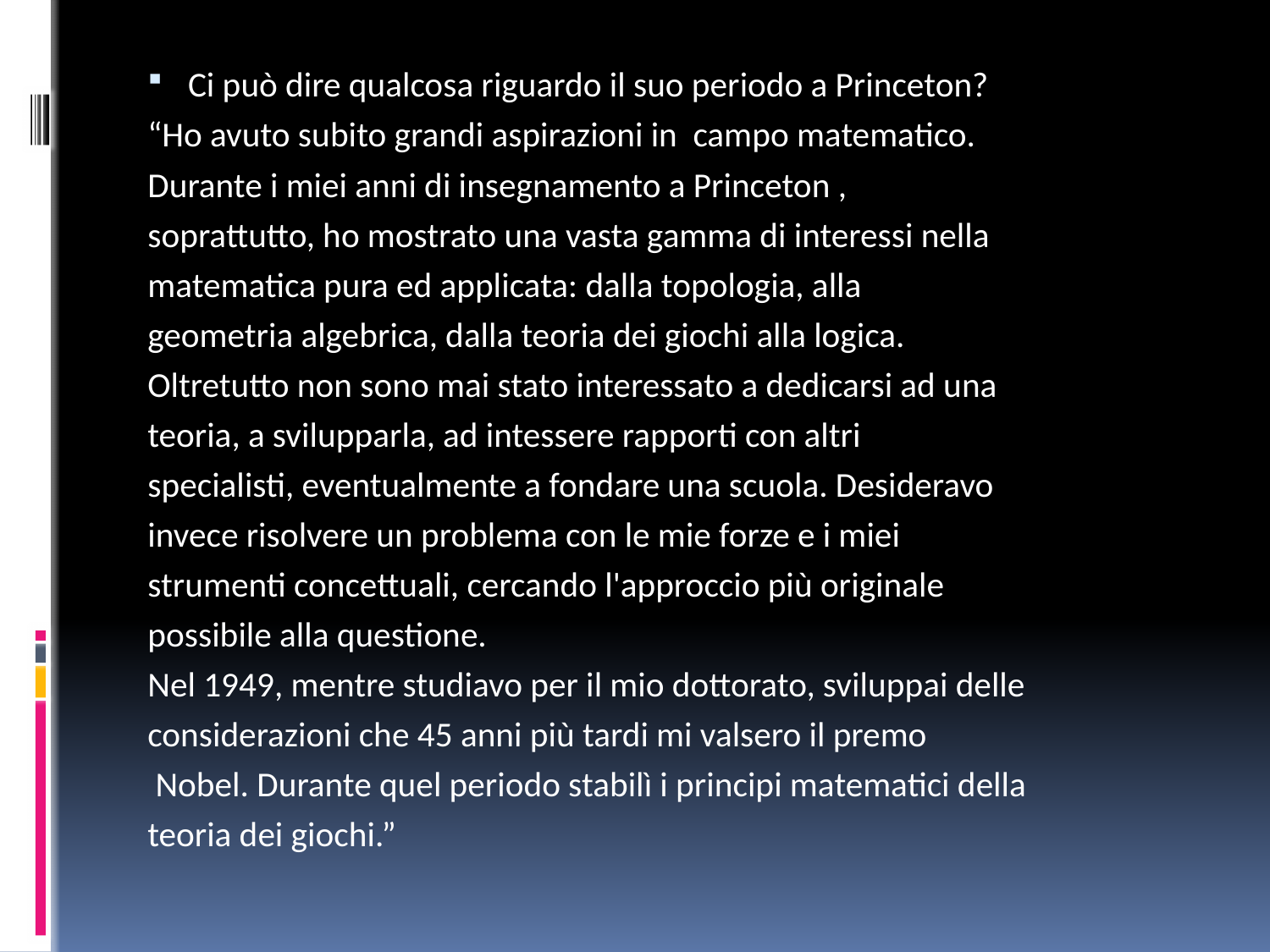

Ci può dire qualcosa riguardo il suo periodo a Princeton?
“Ho avuto subito grandi aspirazioni in  campo matematico.
Durante i miei anni di insegnamento a Princeton ,
soprattutto, ho mostrato una vasta gamma di interessi nella
matematica pura ed applicata: dalla topologia, alla
geometria algebrica, dalla teoria dei giochi alla logica.
Oltretutto non sono mai stato interessato a dedicarsi ad una
teoria, a svilupparla, ad intessere rapporti con altri
specialisti, eventualmente a fondare una scuola. Desideravo
invece risolvere un problema con le mie forze e i miei
strumenti concettuali, cercando l'approccio più originale
possibile alla questione.
Nel 1949, mentre studiavo per il mio dottorato, sviluppai delle
considerazioni che 45 anni più tardi mi valsero il premo
 Nobel. Durante quel periodo stabilì i principi matematici della
teoria dei giochi.”